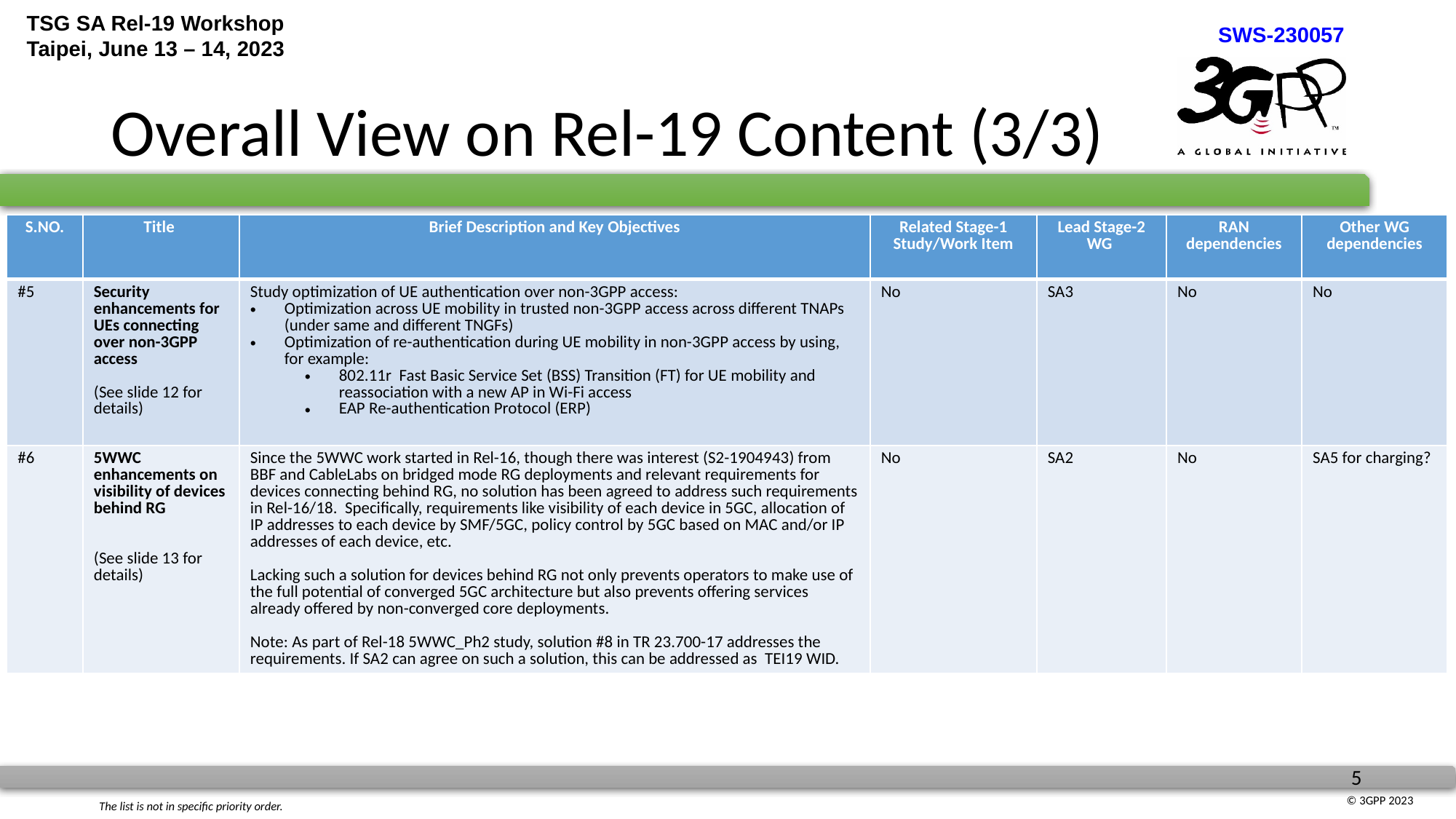

# Overall View on Rel-19 Content (3/3)
| S.NO. | Title | Brief Description and Key Objectives | Related Stage-1 Study/Work Item | Lead Stage-2 WG | RAN dependencies | Other WG dependencies |
| --- | --- | --- | --- | --- | --- | --- |
| #5 | Security enhancements for UEs connecting over non-3GPP access (See slide 12 for details) | Study optimization of UE authentication over non-3GPP access: Optimization across UE mobility in trusted non-3GPP access across different TNAPs (under same and different TNGFs) Optimization of re-authentication during UE mobility in non-3GPP access by using, for example: 802.11r Fast Basic Service Set (BSS) Transition (FT) for UE mobility and reassociation with a new AP in Wi-Fi access EAP Re-authentication Protocol (ERP) | No | SA3 | No | No |
| #6 | 5WWC enhancements on visibility of devices behind RG (See slide 13 for details) | Since the 5WWC work started in Rel-16, though there was interest (S2-1904943) from BBF and CableLabs on bridged mode RG deployments and relevant requirements for devices connecting behind RG, no solution has been agreed to address such requirements in Rel-16/18. Specifically, requirements like visibility of each device in 5GC, allocation of IP addresses to each device by SMF/5GC, policy control by 5GC based on MAC and/or IP addresses of each device, etc. Lacking such a solution for devices behind RG not only prevents operators to make use of the full potential of converged 5GC architecture but also prevents offering services already offered by non-converged core deployments. Note: As part of Rel-18 5WWC\_Ph2 study, solution #8 in TR 23.700-17 addresses the requirements. If SA2 can agree on such a solution, this can be addressed as TEI19 WID. | No | SA2 | No | SA5 for charging? |
The list is not in specific priority order.